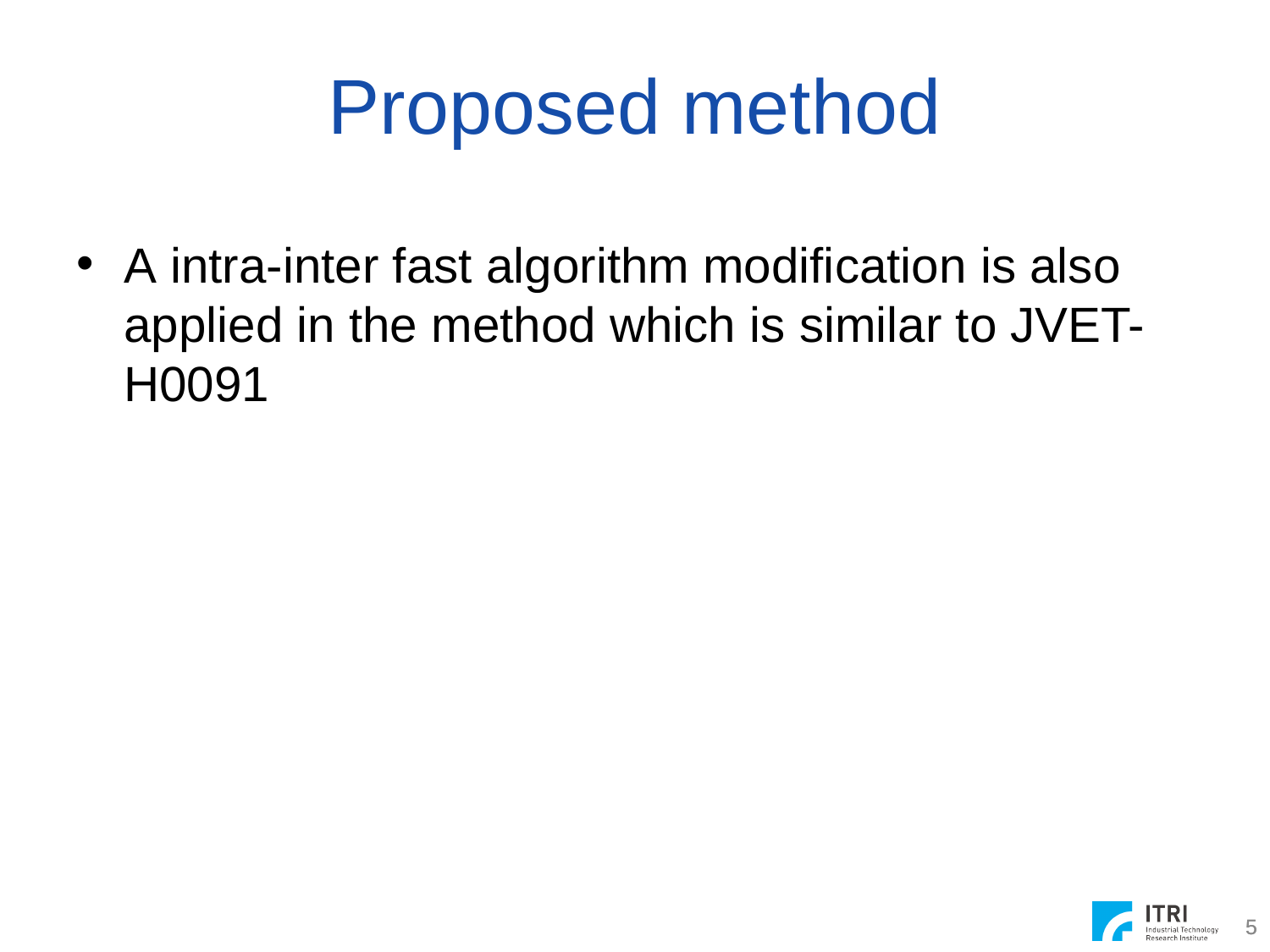

# Proposed method
A intra-inter fast algorithm modification is also applied in the method which is similar to JVET-H0091

5